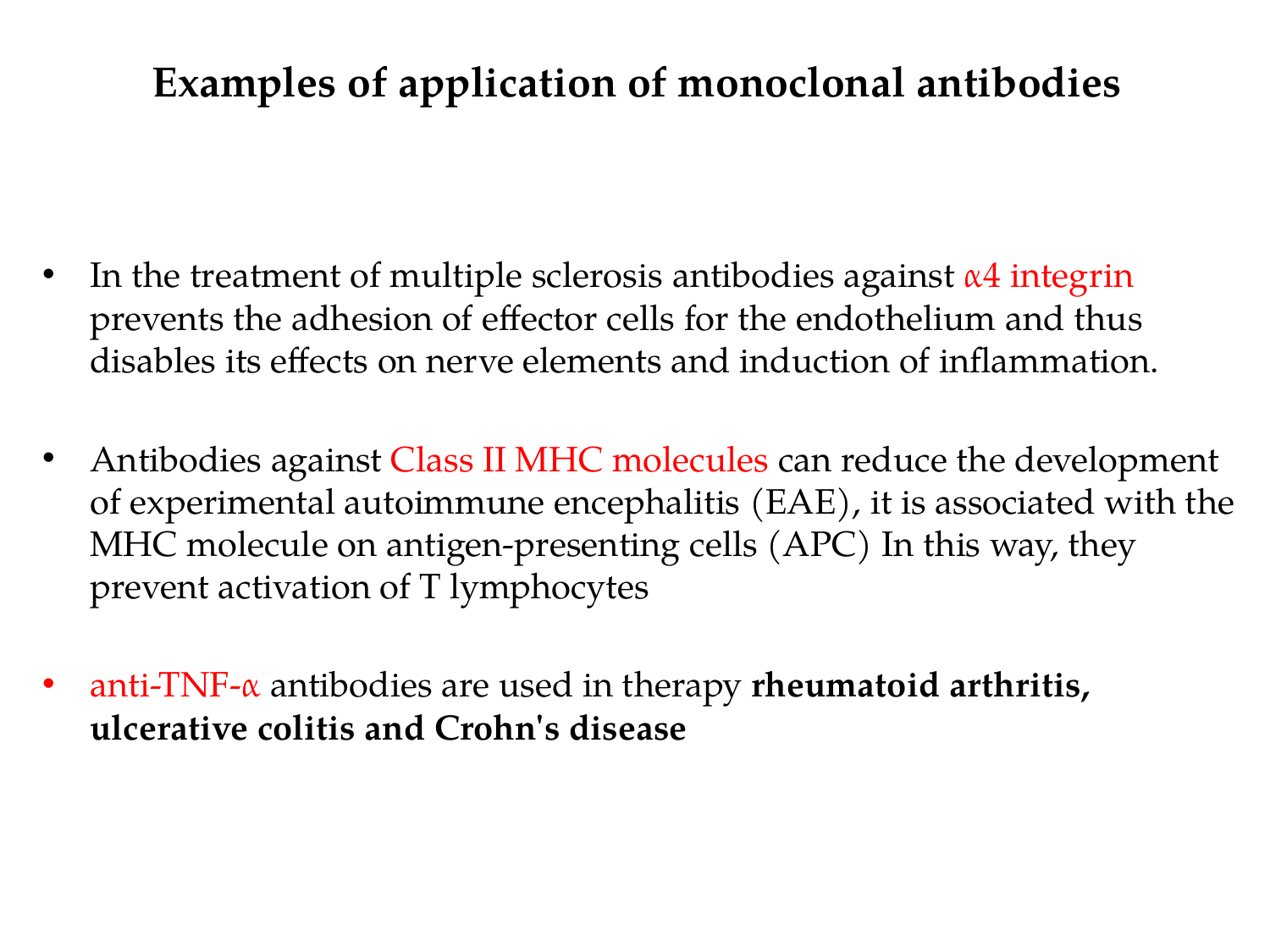

# Examples of application of monoclonal antibodies
In the treatment of multiple sclerosis antibodies against α4 integrin prevents the adhesion of effector cells for the endothelium and thus disables its effects on nerve elements and induction of inflammation.

Antibodies against Class II MHC molecules can reduce the development of experimental autoimmune encephalitis (EAE), it is associated with the MHC molecule on antigen-presenting cells (APC) In this way, they prevent activation of T lymphocytes

anti-TNF-α antibodies are used in therapy rheumatoid arthritis, ulcerative colitis and Crohn's disease